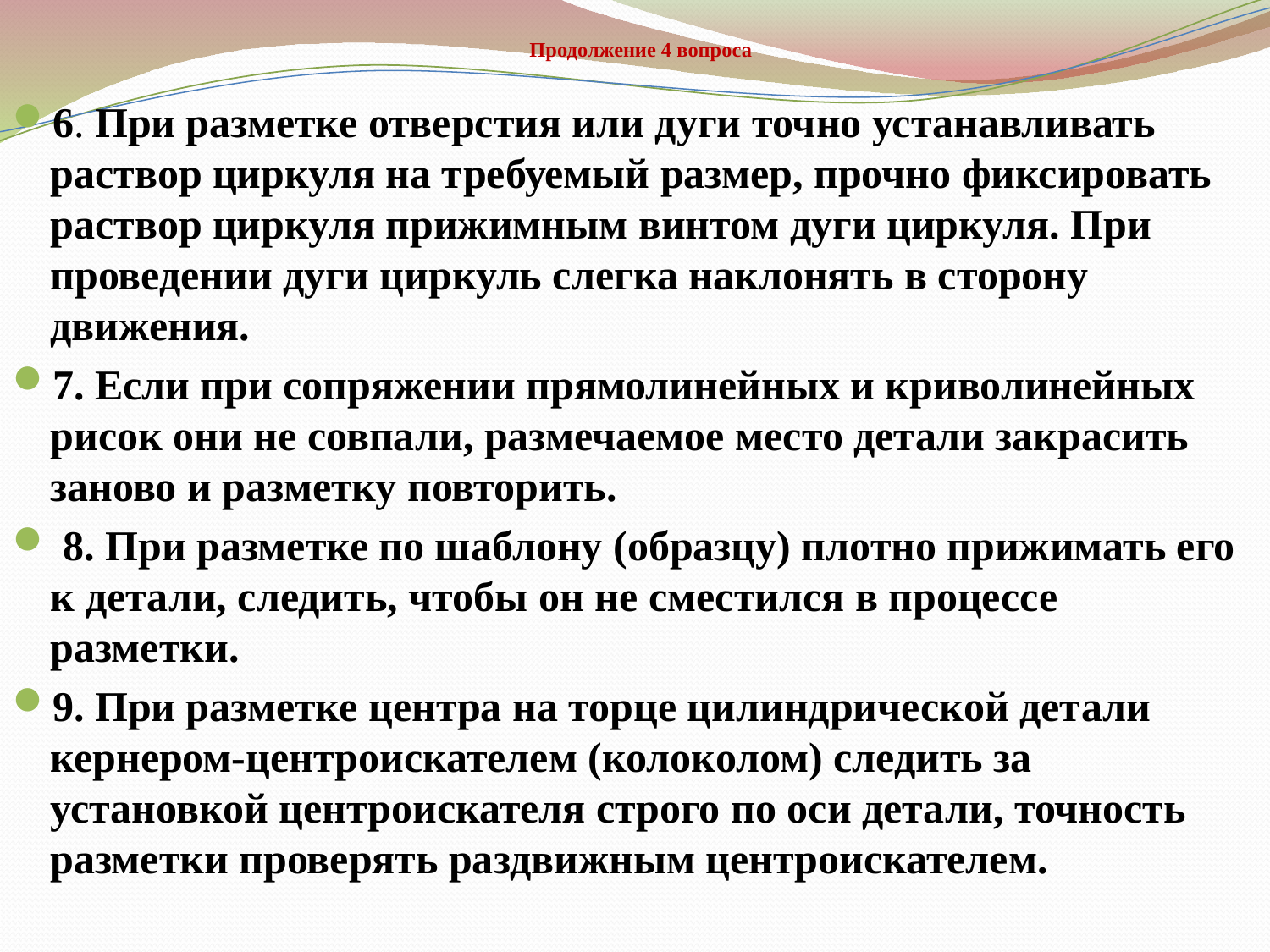

# Продолжение 4 вопроса
6. При разметке отверстия или дуги точно устанавливать раствор циркуля на требуемый размер, прочно фиксировать раствор циркуля прижимным винтом дуги циркуля. При проведении дуги циркуль слегка наклонять в сторону движения.
7. Если при сопряжении прямолинейных и криволинейных рисок они не совпали, размечаемое место детали закрасить заново и разметку повторить.
 8. При разметке по шаблону (образцу) плотно прижимать его к детали, следить, чтобы он не сместился в процессе разметки.
9. При разметке центра на торце цилиндрической детали кернером-центроискателем (колоколом) следить за установкой центроискателя строго по оси детали, точность разметки проверять раздвижным центроискателем.